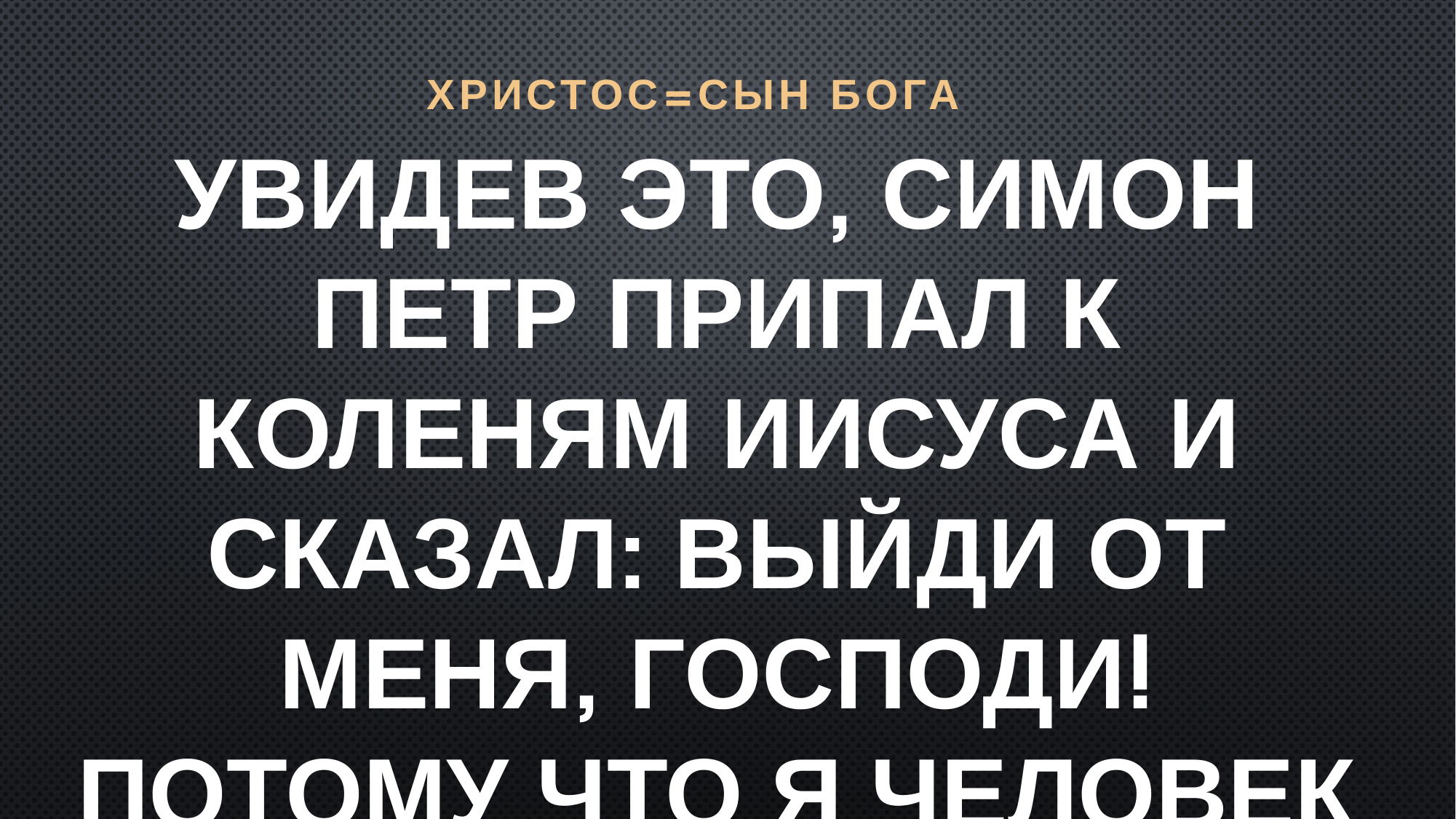

ХРИСТОС=СЫН БОГА
Увидев это, Симон Петр припал к коленям Иисуса и сказал: выйди от меня, Господи! потому что я человек грешный.